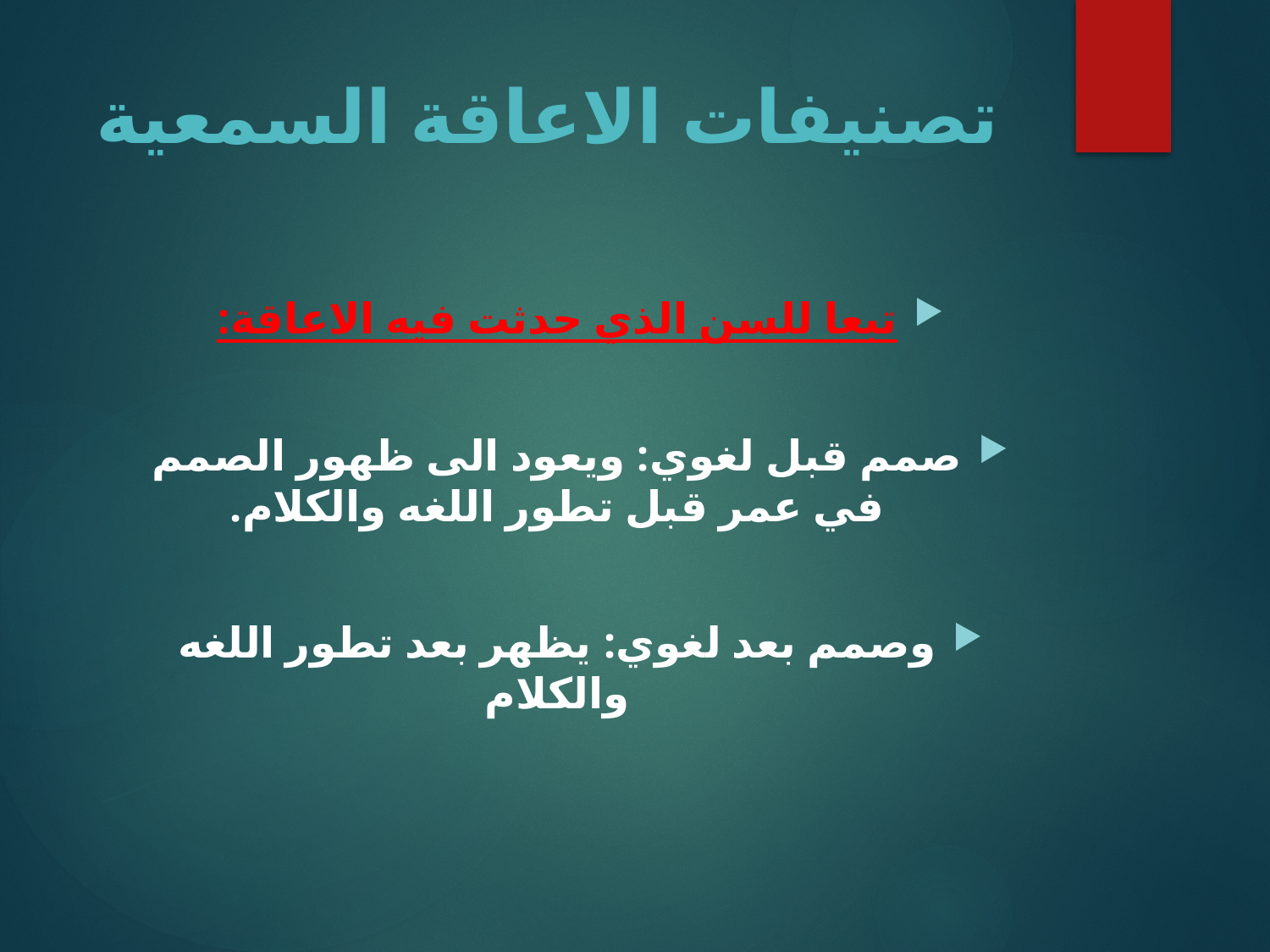

# تصنيفات الاعاقة السمعية
تبعا للسن الذي حدثت فيه الاعاقة:

صمم قبل لغوي: ويعود الى ظهور الصمم في عمر قبل تطور اللغه والكلام.

وصمم بعد لغوي: يظهر بعد تطور اللغه والكلام